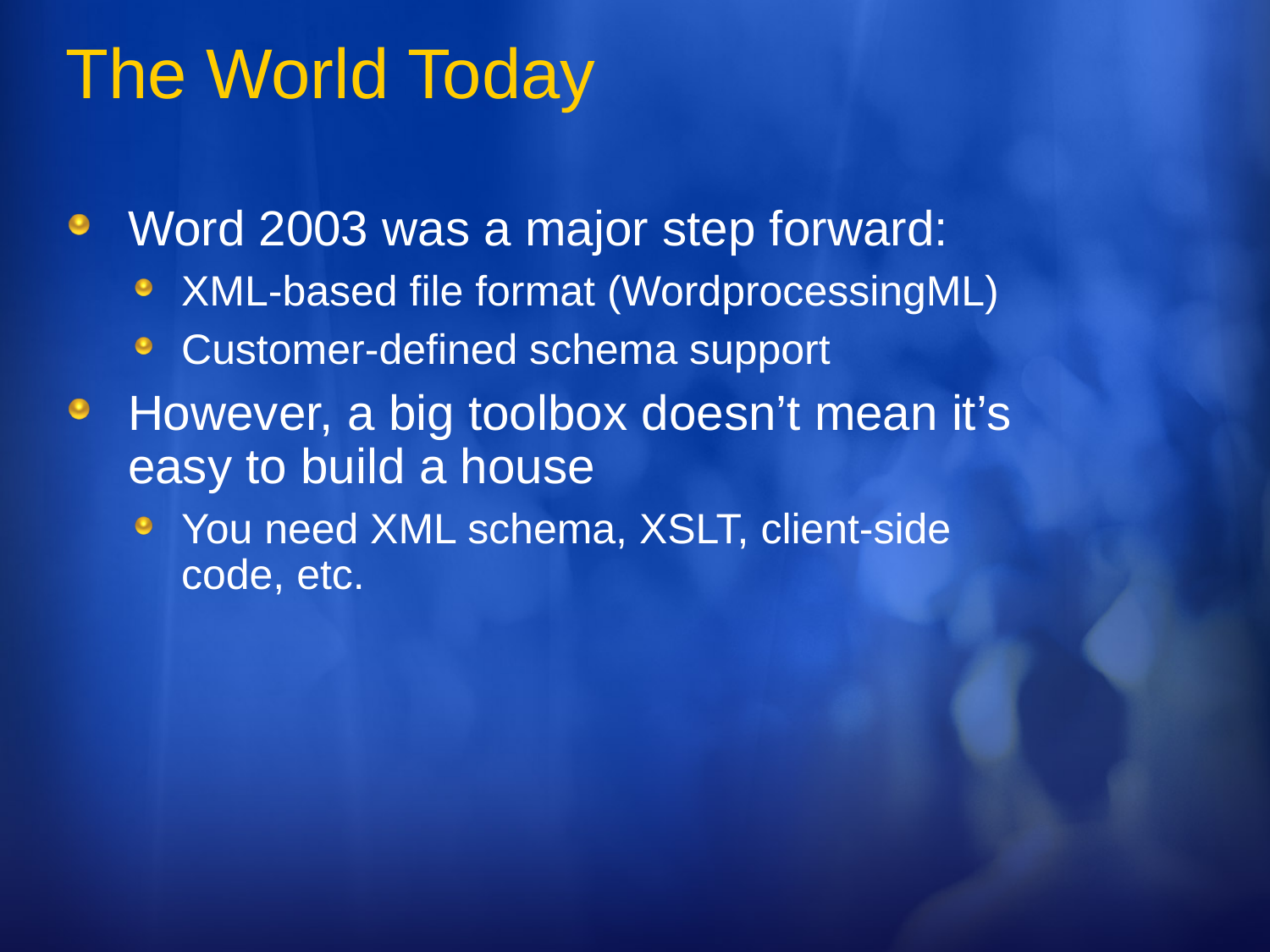

# The World Today
Word 2003 was a major step forward:
XML-based file format (WordprocessingML)
Customer-defined schema support
However, a big toolbox doesn’t mean it’s
easy to build a house
You need XML schema, XSLT, client-side
code, etc.